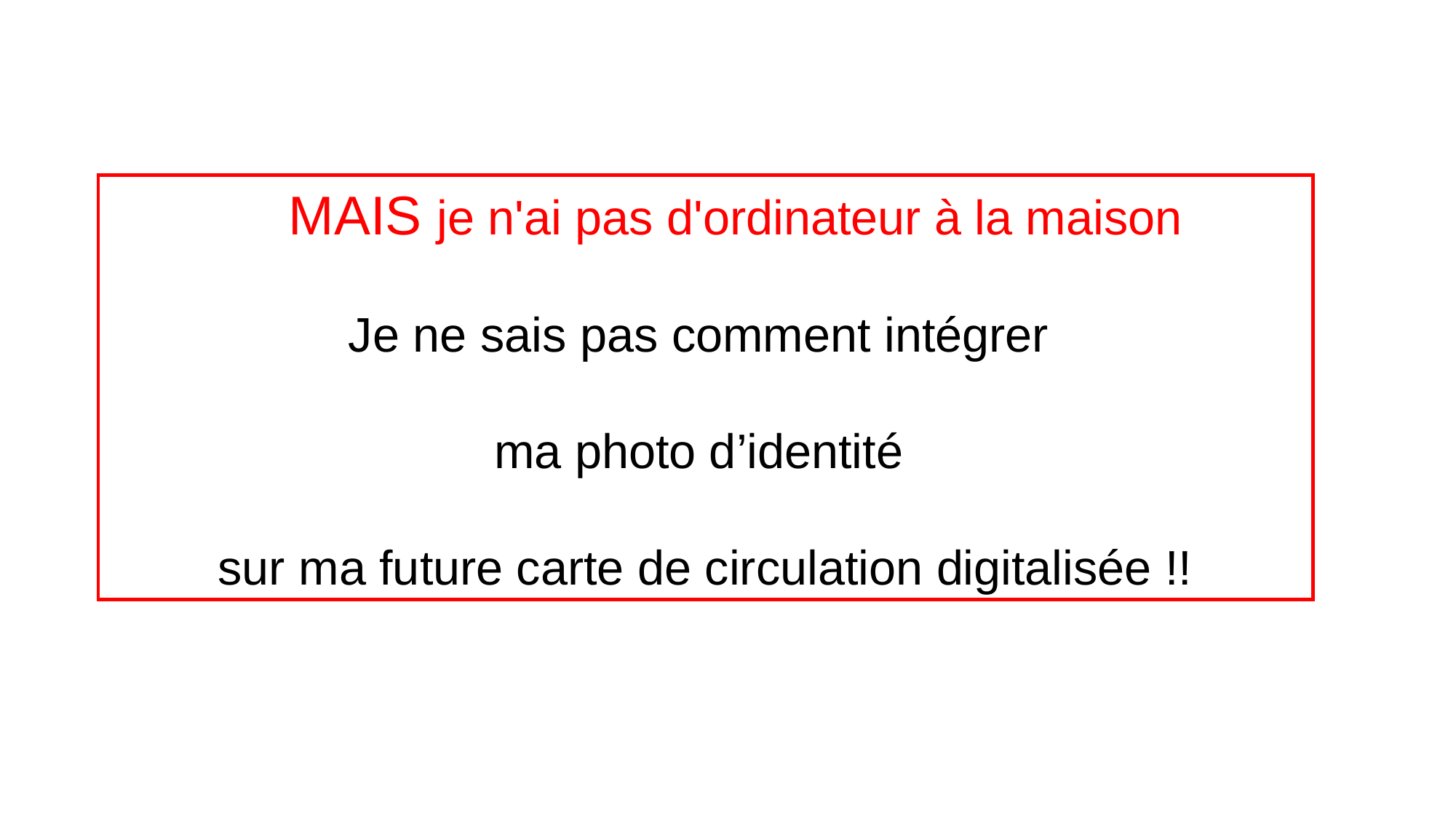

MAIS je n'ai pas d'ordinateur à la maison

Je ne sais pas comment intégrer

ma photo d’identité

sur ma future carte de circulation digitalisée !!